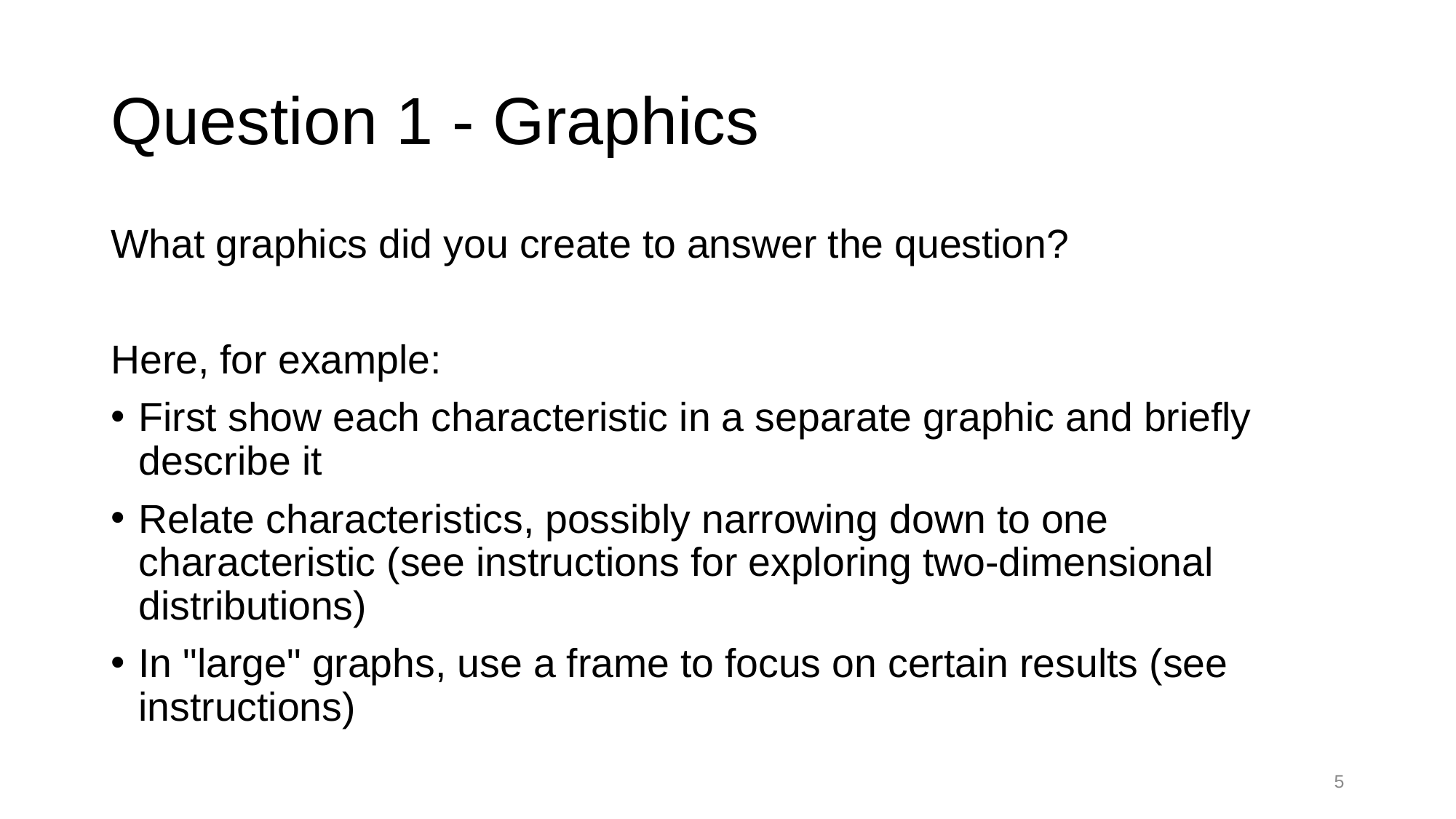

# Question 1 - Graphics
What graphics did you create to answer the question?

Here, for example:
First show each characteristic in a separate graphic and briefly describe it
Relate characteristics, possibly narrowing down to one characteristic (see instructions for exploring two-dimensional distributions)
In "large" graphs, use a frame to focus on certain results (see instructions)

5